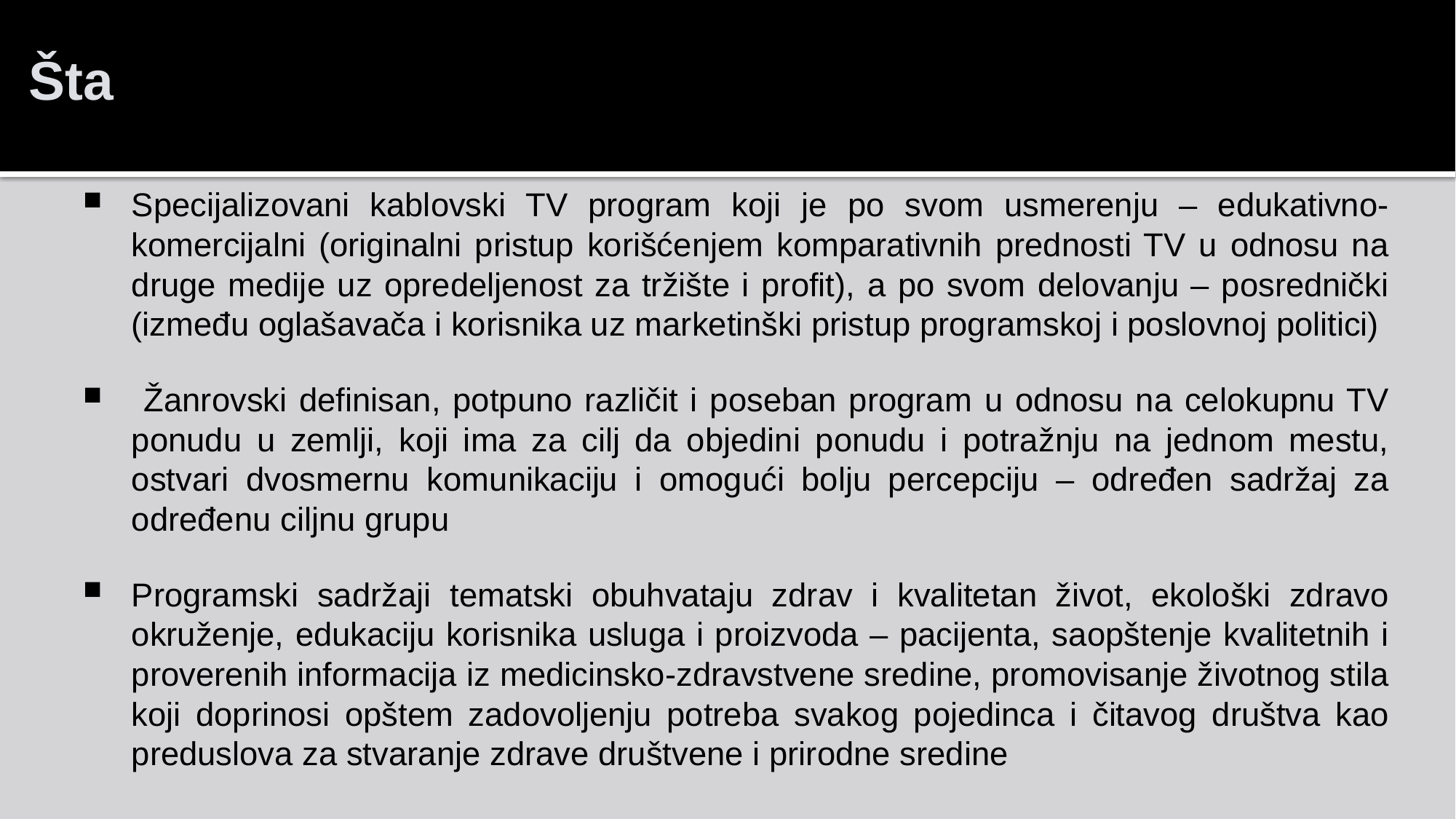

Šta
Specijalizovani kablovski TV program koji je po svom usmerenju – edukativno-komercijalni (originalni pristup korišćenjem komparativnih prednosti TV u odnosu na druge medije uz opredeljenost za tržište i profit), a po svom delovanju – posrednički (između oglašavača i korisnika uz marketinški pristup programskoj i poslovnoj politici)

 Žanrovski definisan, potpuno različit i poseban program u odnosu na celokupnu TV ponudu u zemlji, koji ima za cilj da objedini ponudu i potražnju na jednom mestu, ostvari dvosmernu komunikaciju i omogući bolju percepciju – određen sadržaj za određenu ciljnu grupu

Programski sadržaji tematski obuhvataju zdrav i kvalitetan život, ekološki zdravo okruženje, edukaciju korisnika usluga i proizvoda – pacijenta, saopštenje kvalitetnih i proverenih informacija iz medicinsko-zdravstvene sredine, promovisanje životnog stila koji doprinosi opštem zadovoljenju potreba svakog pojedinca i čitavog društva kao preduslova za stvaranje zdrave društvene i prirodne sredine